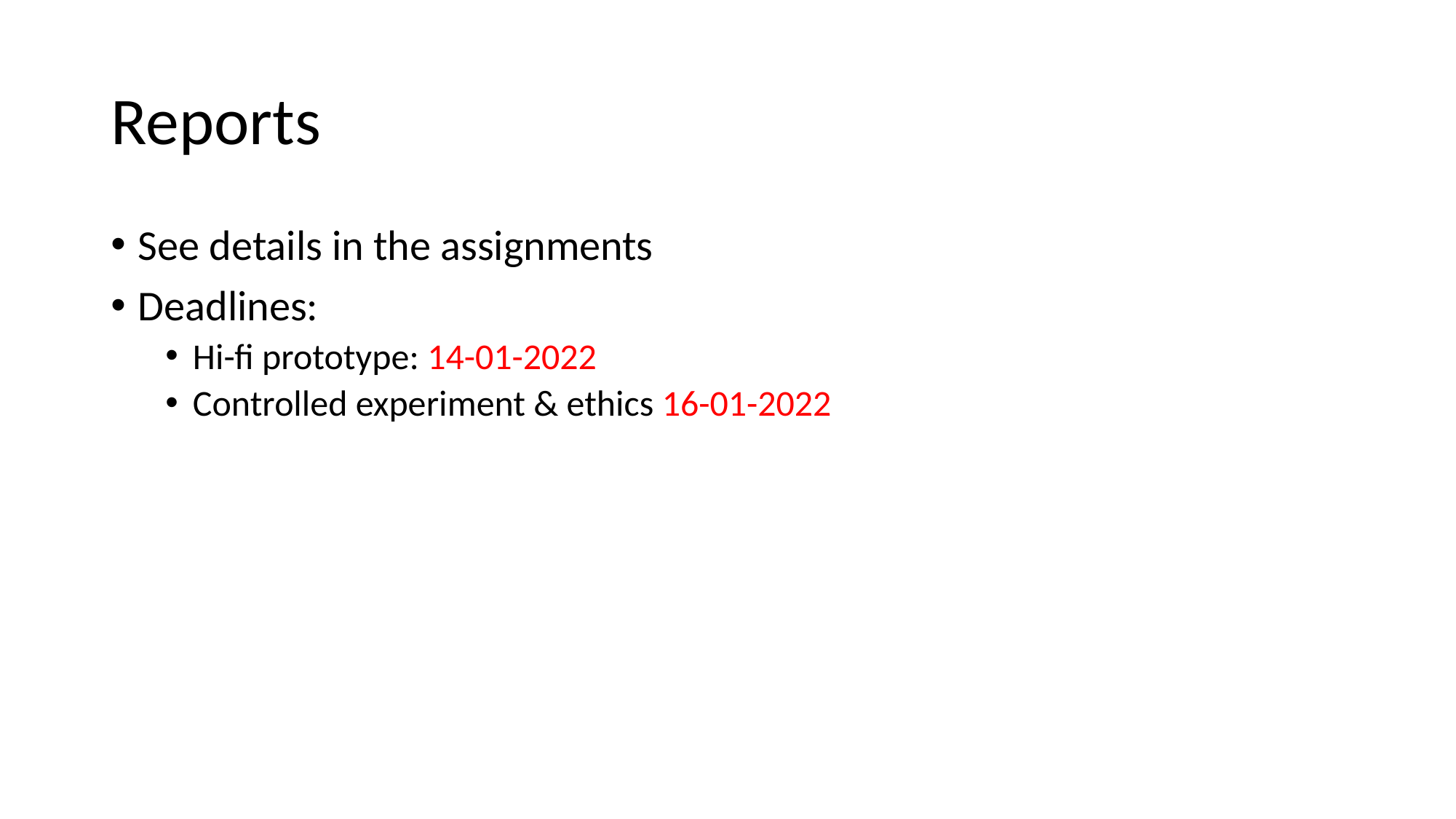

# Reports
See details in the assignments
Deadlines:
Hi-fi prototype: 14-01-2022
Controlled experiment & ethics 16-01-2022